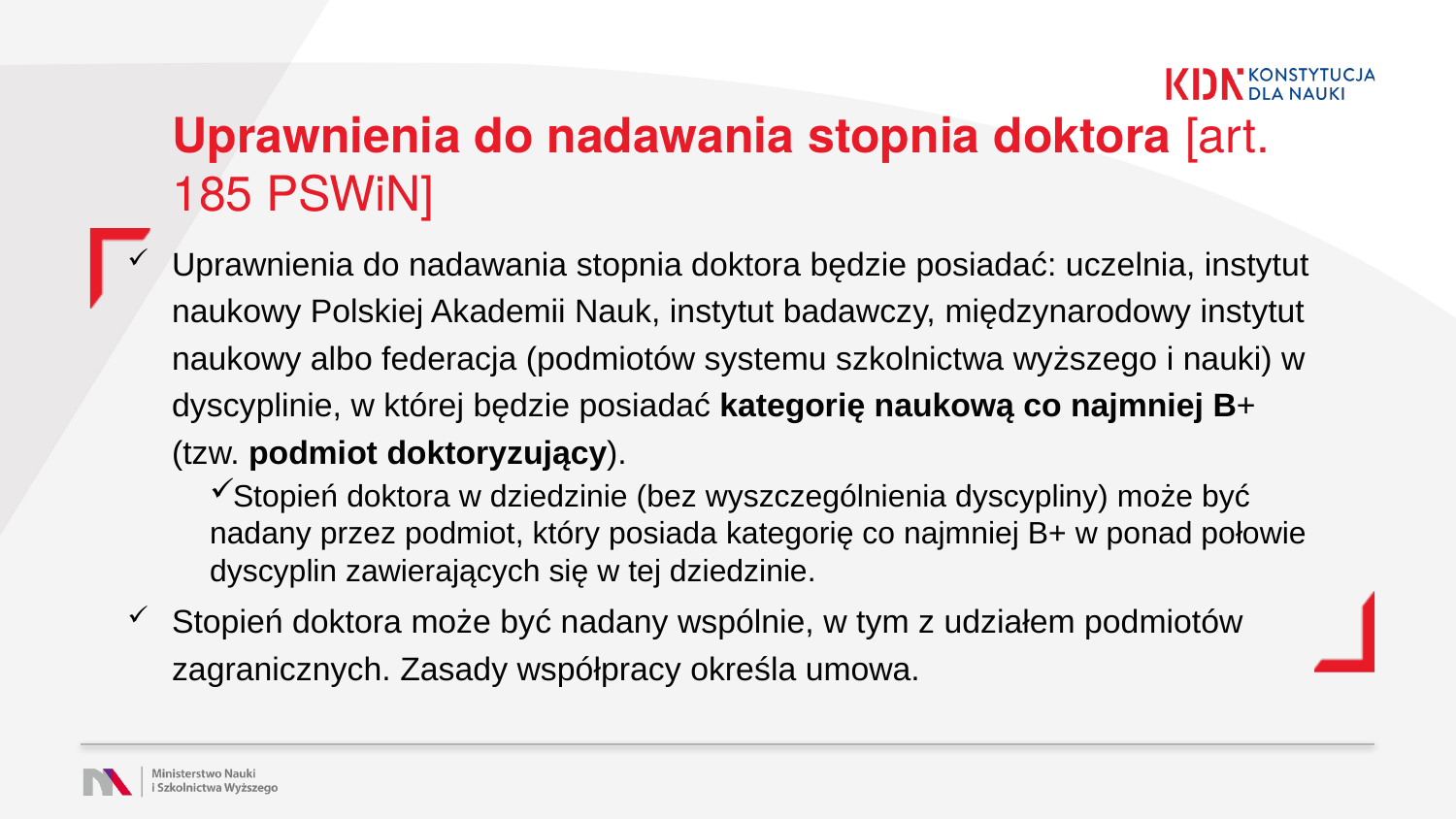

# Uprawnienia do nadawania stopnia doktora [art. 185 PSWiN]
Uprawnienia do nadawania stopnia doktora będzie posiadać: uczelnia, instytut naukowy Polskiej Akademii Nauk, instytut badawczy, międzynarodowy instytut naukowy albo federacja (podmiotów systemu szkolnictwa wyższego i nauki) w dyscyplinie, w której będzie posiadać kategorię naukową co najmniej B+ (tzw. podmiot doktoryzujący).
Stopień doktora w dziedzinie (bez wyszczególnienia dyscypliny) może być nadany przez podmiot, który posiada kategorię co najmniej B+ w ponad połowie dyscyplin zawierających się w tej dziedzinie.
Stopień doktora może być nadany wspólnie, w tym z udziałem podmiotów zagranicznych. Zasady współpracy określa umowa.